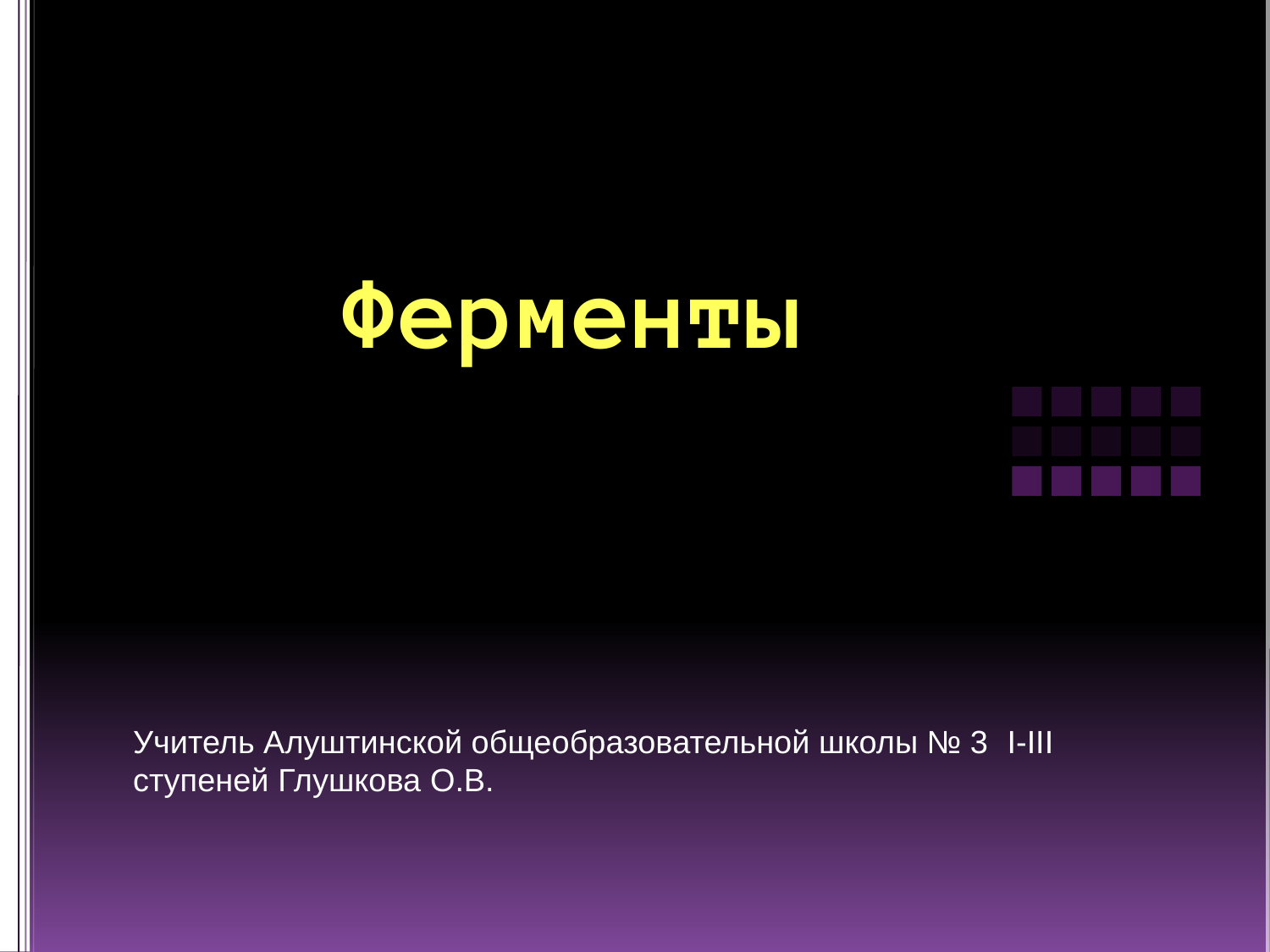

# Ферменты
Учитель Алуштинской общеобразовательной школы № 3  I-III  ступеней Глушкова О.В.